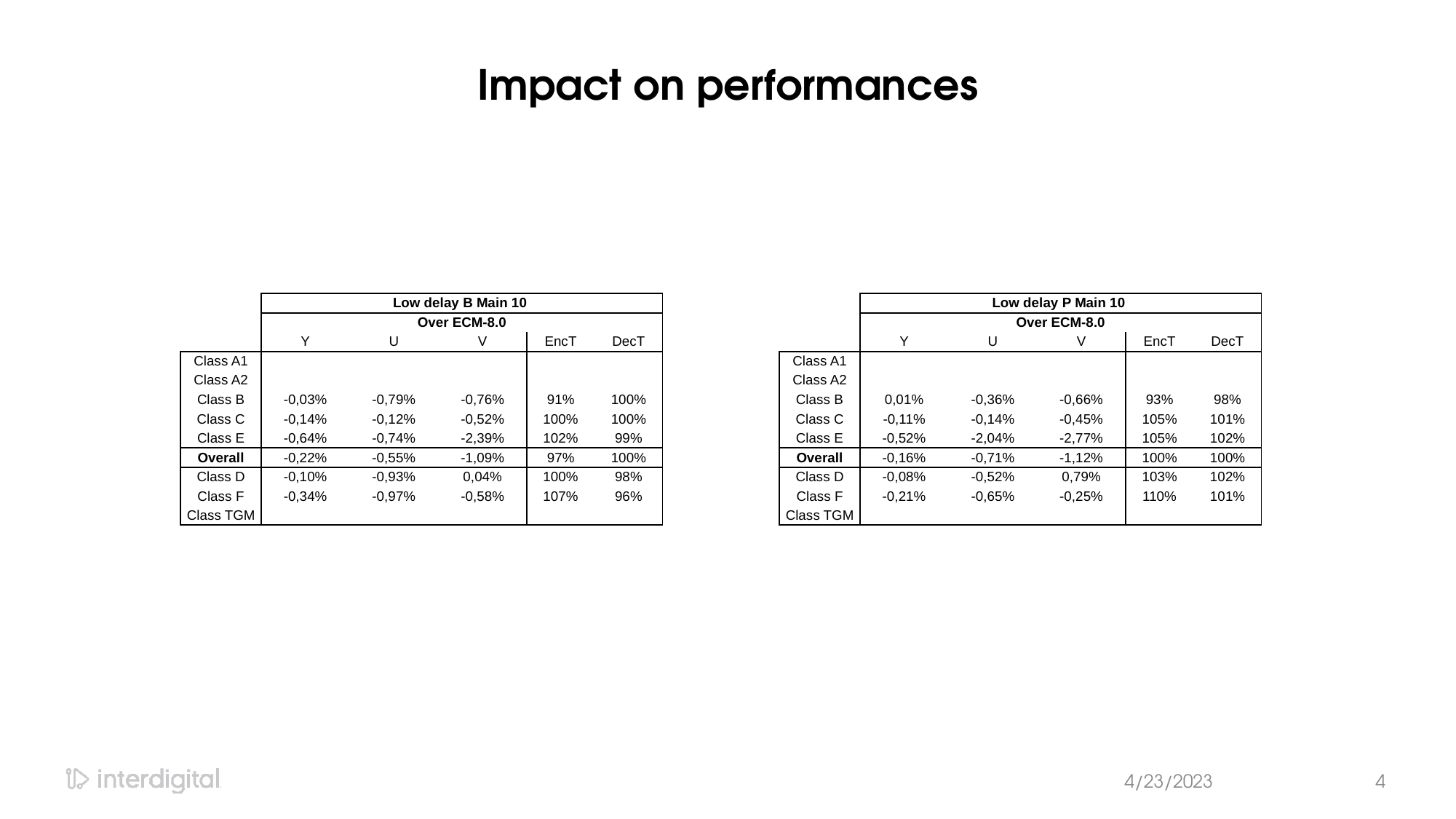

# Impact on performances
|  | Low delay B Main 10 |  |  |  |  |
| --- | --- | --- | --- | --- | --- |
|  | Over ECM-8.0 |  |  |  |  |
|  | Y | U | V | EncT | DecT |
| Class A1 |  |  |  |  |  |
| Class A2 |  |  |  |  |  |
| Class B | -0,03% | -0,79% | -0,76% | 91% | 100% |
| Class C | -0,14% | -0,12% | -0,52% | 100% | 100% |
| Class E | -0,64% | -0,74% | -2,39% | 102% | 99% |
| Overall | -0,22% | -0,55% | -1,09% | 97% | 100% |
| Class D | -0,10% | -0,93% | 0,04% | 100% | 98% |
| Class F | -0,34% | -0,97% | -0,58% | 107% | 96% |
| Class TGM |  |  |  |  |  |
|  | Low delay P Main 10 |  |  |  |  |
| --- | --- | --- | --- | --- | --- |
|  | Over ECM-8.0 |  |  |  |  |
|  | Y | U | V | EncT | DecT |
| Class A1 |  |  |  |  |  |
| Class A2 |  |  |  |  |  |
| Class B | 0,01% | -0,36% | -0,66% | 93% | 98% |
| Class C | -0,11% | -0,14% | -0,45% | 105% | 101% |
| Class E | -0,52% | -2,04% | -2,77% | 105% | 102% |
| Overall | -0,16% | -0,71% | -1,12% | 100% | 100% |
| Class D | -0,08% | -0,52% | 0,79% | 103% | 102% |
| Class F | -0,21% | -0,65% | -0,25% | 110% | 101% |
| Class TGM |  |  |  |  |  |
4/23/2023
4